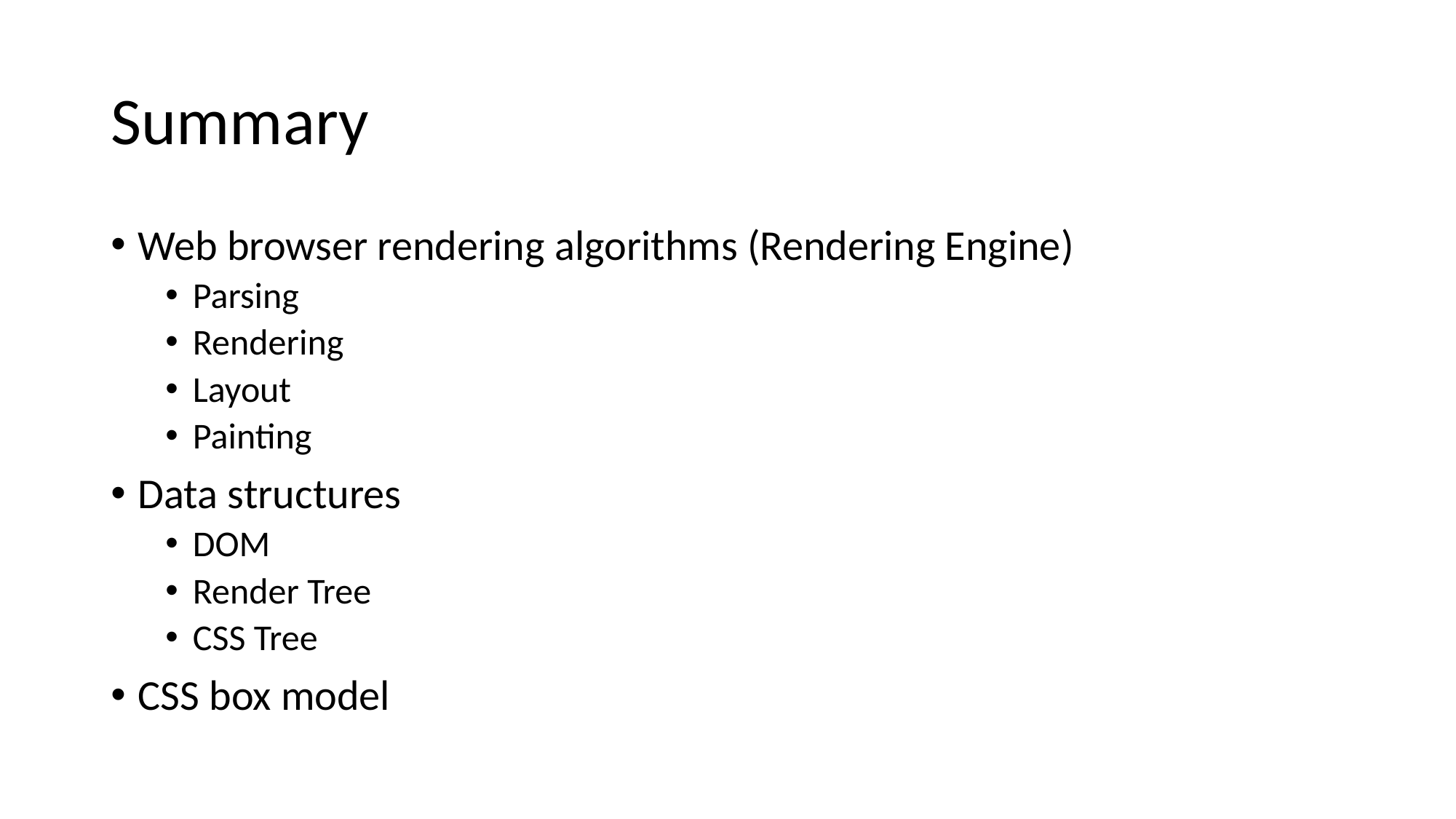

# Summary
Web browser rendering algorithms (Rendering Engine)
Parsing
Rendering
Layout
Painting
Data structures
DOM
Render Tree
CSS Tree
CSS box model